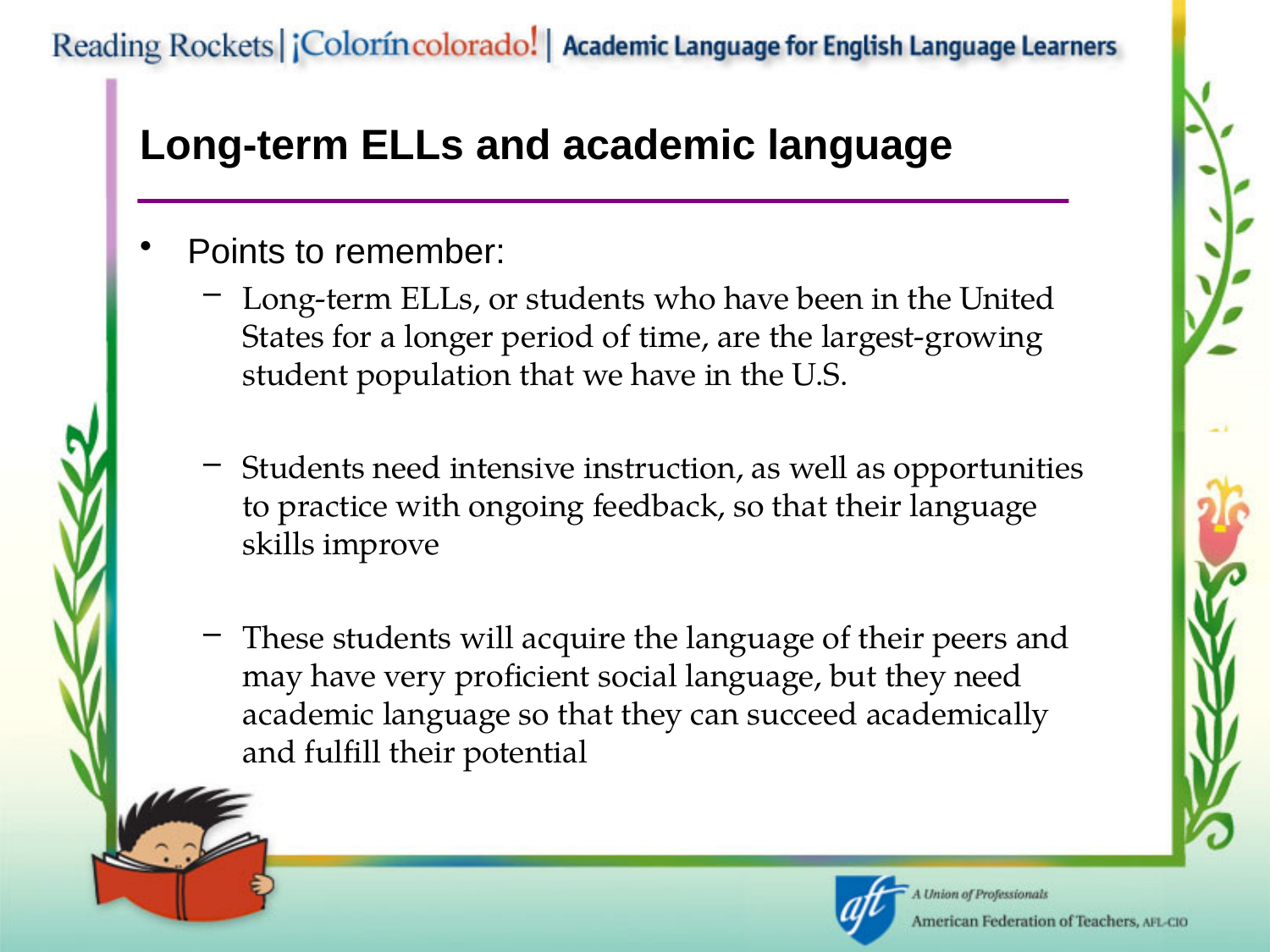

# Long-term ELLs and academic language
Points to remember:
Long-term ELLs, or students who have been in the United States for a longer period of time, are the largest-growing student population that we have in the U.S.

Students need intensive instruction, as well as opportunities to practice with ongoing feedback, so that their language skills improve

These students will acquire the language of their peers and may have very proficient social language, but they need academic language so that they can succeed academically and fulfill their potential